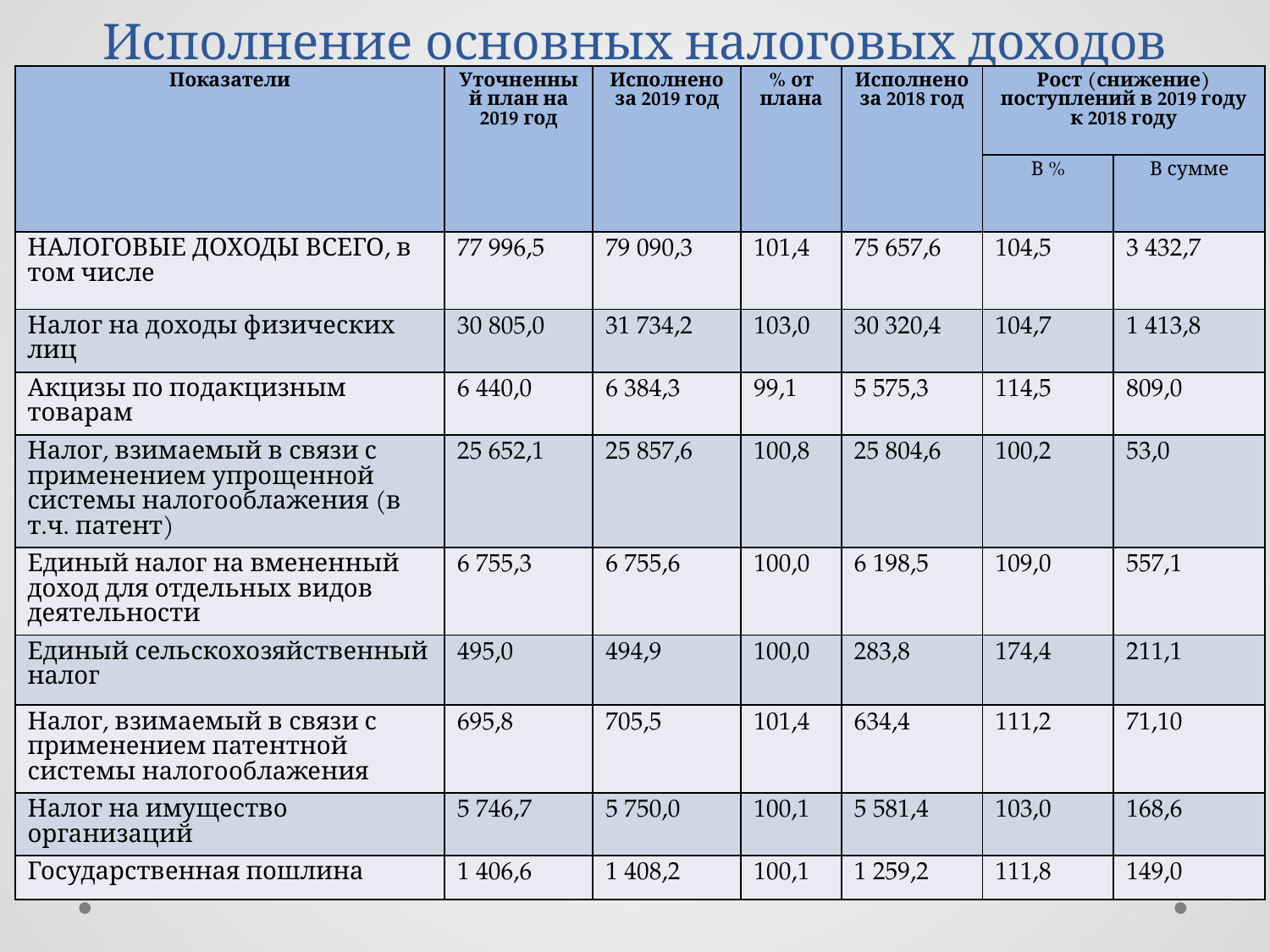

# Исполнение основных налоговых доходов
| Показатели | Уточненный план на 2019 год | Исполнено за 2019 год | % от плана | Исполнено за 2018 год | Рост (снижение) поступлений в 2019 году к 2018 году |  |
| --- | --- | --- | --- | --- | --- | --- |
|  |  |  |  |  | В % | В сумме |
| НАЛОГОВЫЕ ДОХОДЫ ВСЕГО, в том числе | 77 996,5 | 79 090,3 | 101,4 | 75 657,6 | 104,5 | 3 432,7 |
| Налог на доходы физических лиц | 30 805,0 | 31 734,2 | 103,0 | 30 320,4 | 104,7 | 1 413,8 |
| Акцизы по подакцизным товарам | 6 440,0 | 6 384,3 | 99,1 | 5 575,3 | 114,5 | 809,0 |
| Налог, взимаемый в связи с применением упрощенной системы налогооблажения (в т.ч. патент) | 25 652,1 | 25 857,6 | 100,8 | 25 804,6 | 100,2 | 53,0 |
| Единый налог на вмененный доход для отдельных видов деятельности | 6 755,3 | 6 755,6 | 100,0 | 6 198,5 | 109,0 | 557,1 |
| Единый сельскохозяйственный налог | 495,0 | 494,9 | 100,0 | 283,8 | 174,4 | 211,1 |
| Налог, взимаемый в связи с применением патентной системы налогооблажения | 695,8 | 705,5 | 101,4 | 634,4 | 111,2 | 71,10 |
| Налог на имущество организаций | 5 746,7 | 5 750,0 | 100,1 | 5 581,4 | 103,0 | 168,6 |
| Государственная пошлина | 1 406,6 | 1 408,2 | 100,1 | 1 259,2 | 111,8 | 149,0 |